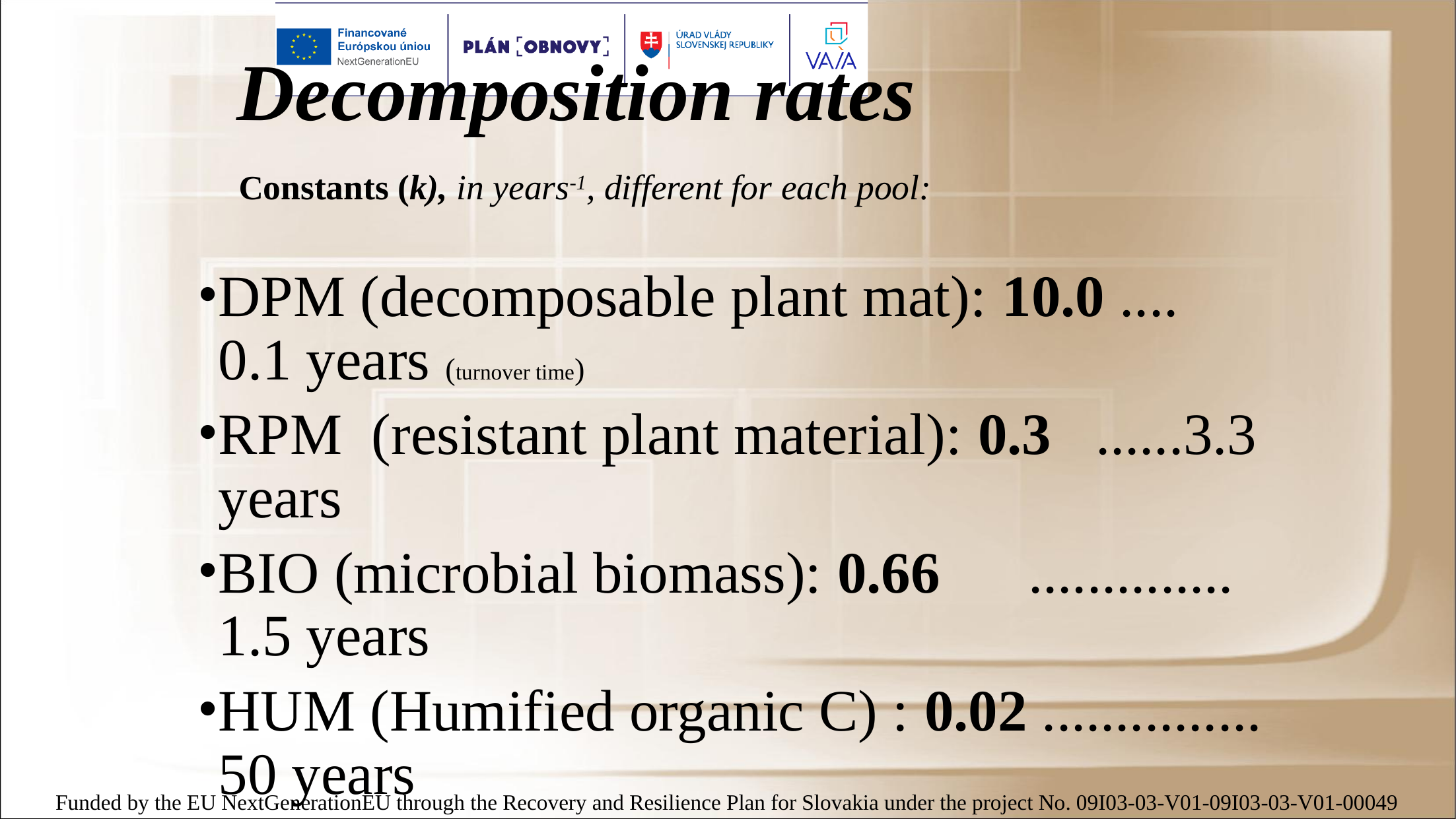

# Decomposition rates
Constants (k), in years-1, different for each pool:

DPM (decomposable plant mat): 10.0 .... 0.1 years (turnover time)
RPM  (resistant plant material): 0.3   ......3.3 years
BIO (microbial biomass): 0.66      .............. 1.5 years
HUM (Humified organic C) : 0.02 ............... 50 years
IOM (Inert) .....0.000000 ......................... α